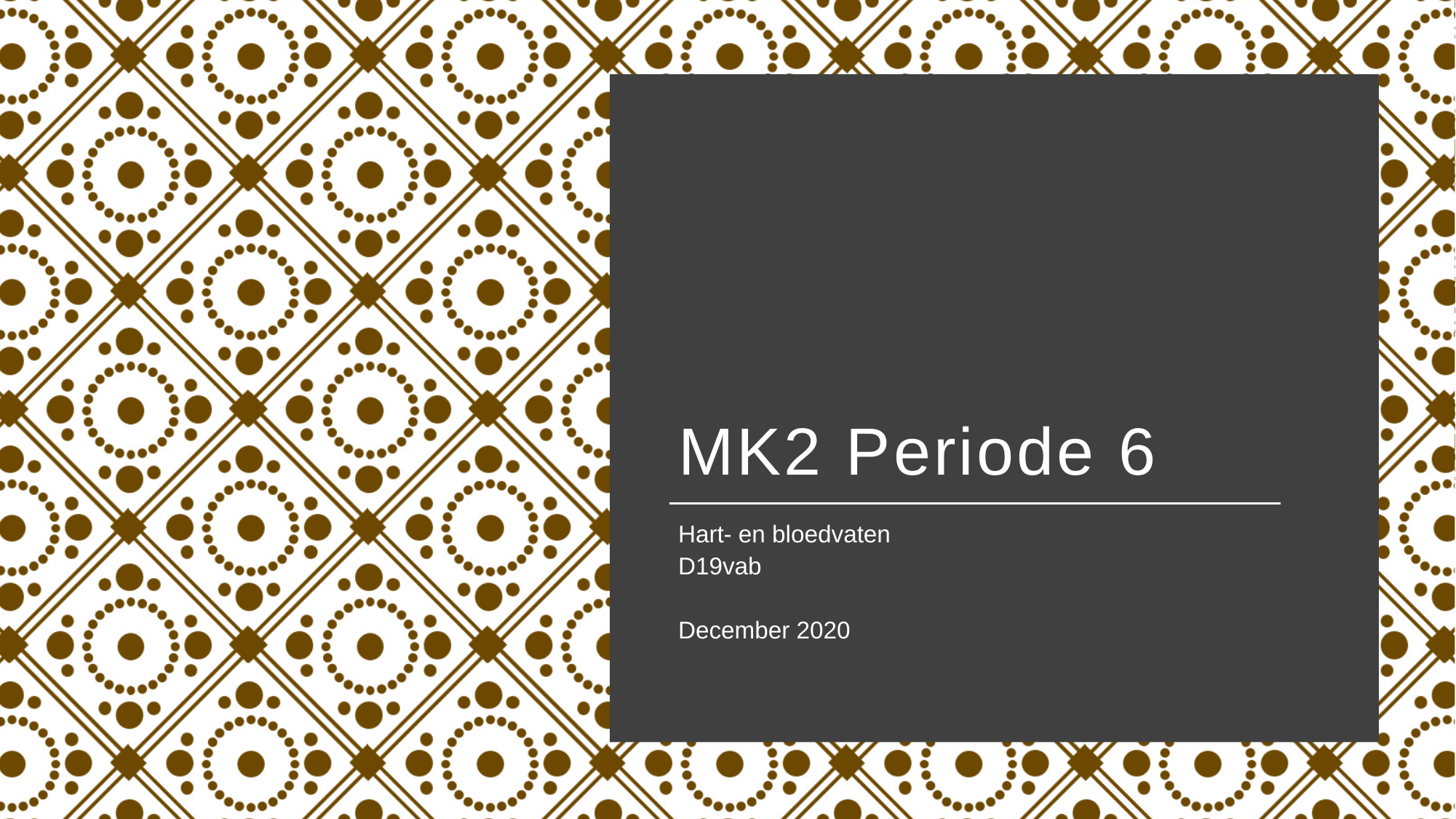

# MK2 Periode 6
Hart- en bloedvaten
D19vab

December 2020